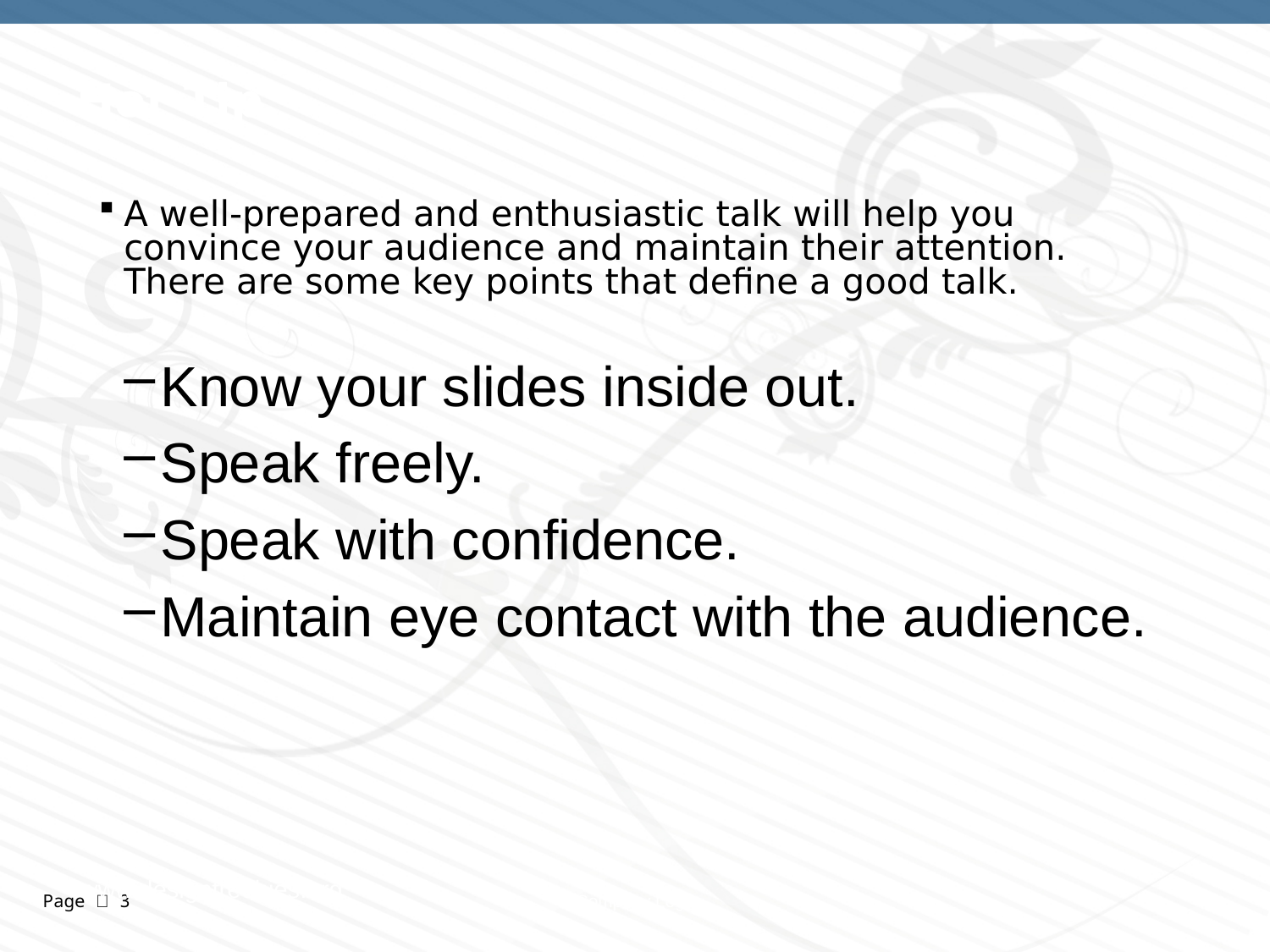

# Hot Tip
A well-prepared and enthusiastic talk will help you convince your audience and maintain their attention. There are some key points that define a good talk.

Know your slides inside out.
Speak freely.
Speak with confidence.
Maintain eye contact with the audience.

Company Logo
www.designfreebies.org